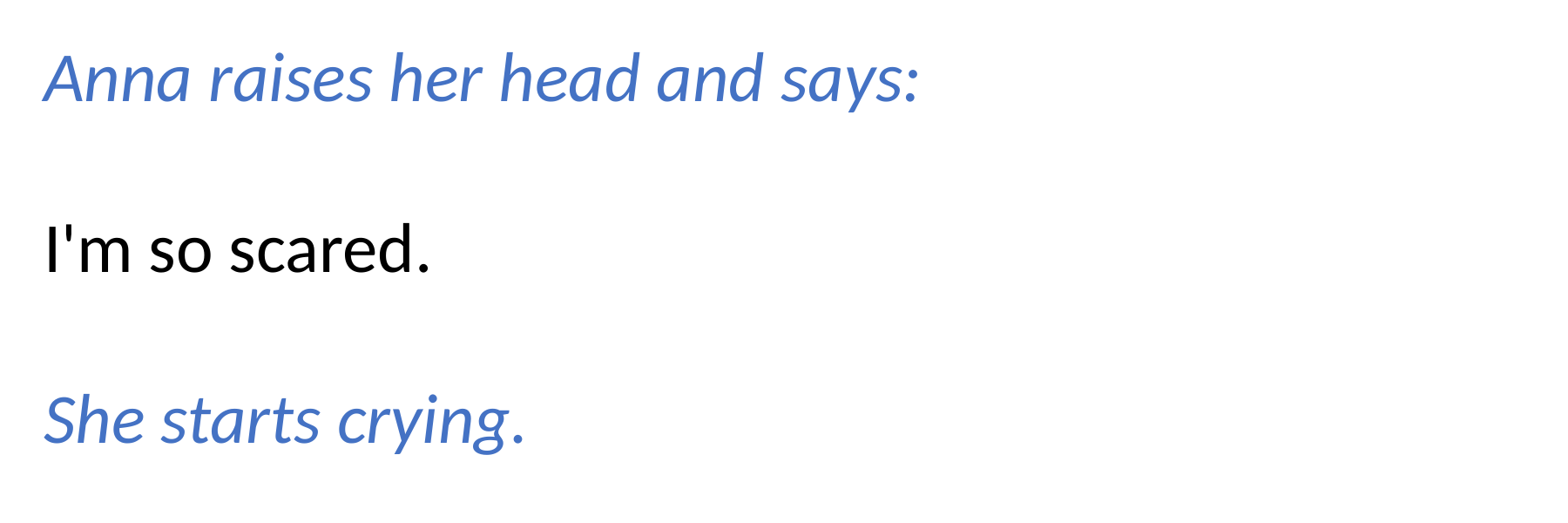

Anna raises her head and says:

I'm so scared.

She starts crying.